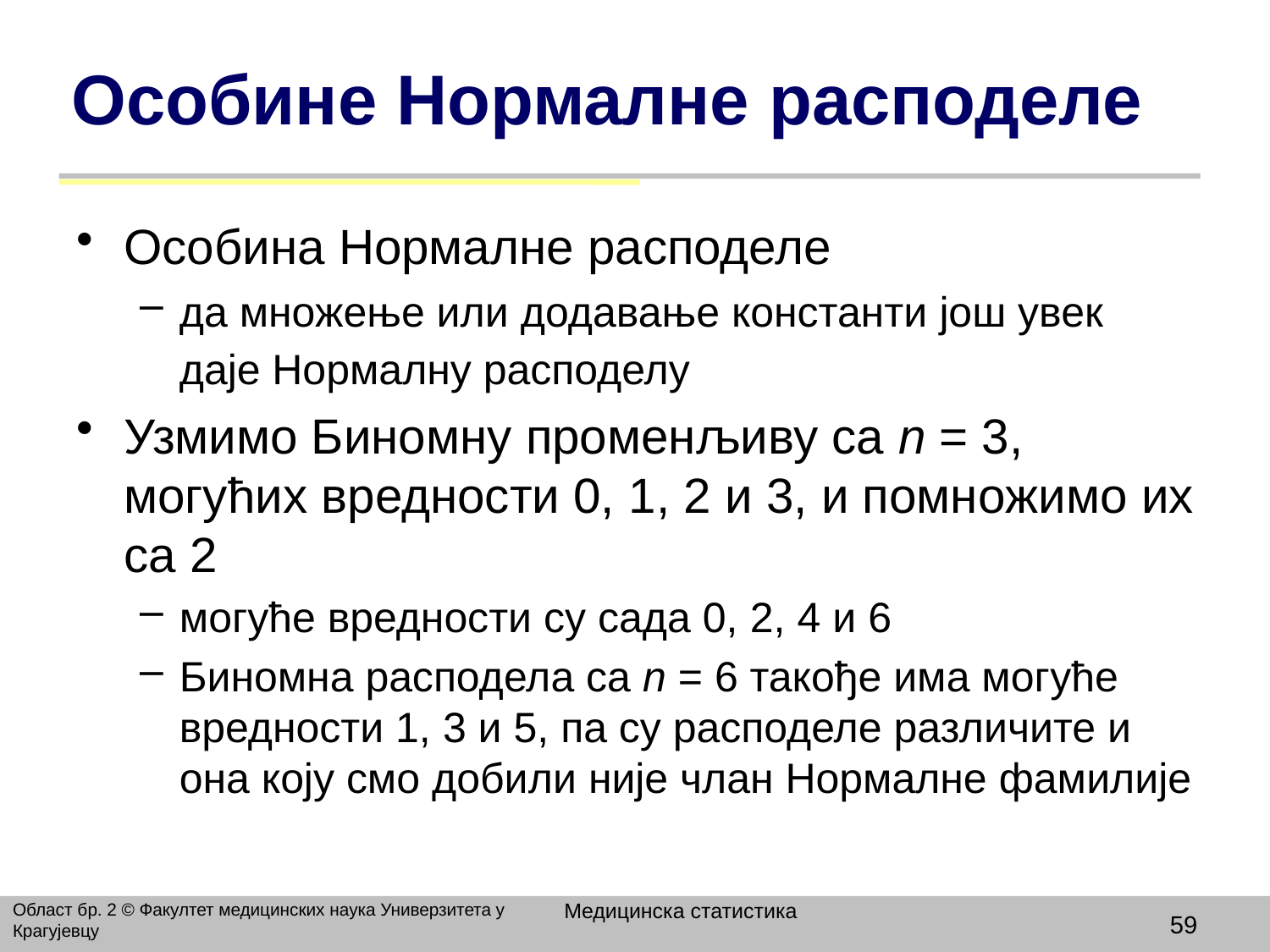

# Особине Нормалне расподеле
Особина Нормалне расподеле
да множење или додавање константи још увек даје Нормалну расподелу
Узмимо Биномну променљиву са n = 3, могућих вредности 0, 1, 2 и 3, и помножимо их са 2
могуће вредности су сада 0, 2, 4 и 6
Биномна расподела са n = 6 такође има могуће вредности 1, 3 и 5, па су расподеле различите и она коју смо добили није члан Нормалне фамилије
Медицинска статистика
Област бр. 2 © Факултет медицинских наука Универзитета у Крагујевцу
59